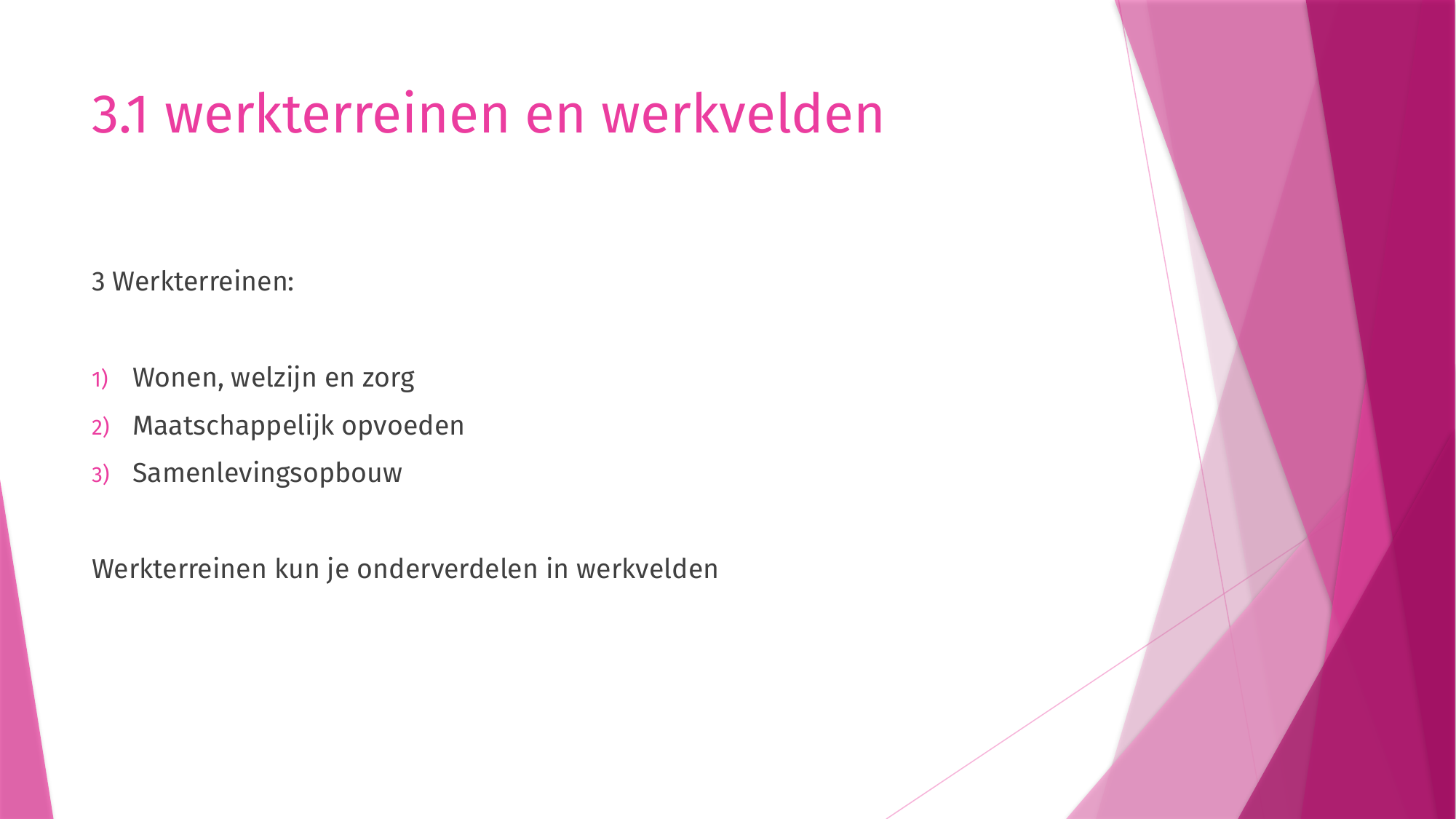

# 3.1 werkterreinen en werkvelden
3 Werkterreinen:

Wonen, welzijn en zorg
Maatschappelijk opvoeden
Samenlevingsopbouw

Werkterreinen kun je onderverdelen in werkvelden